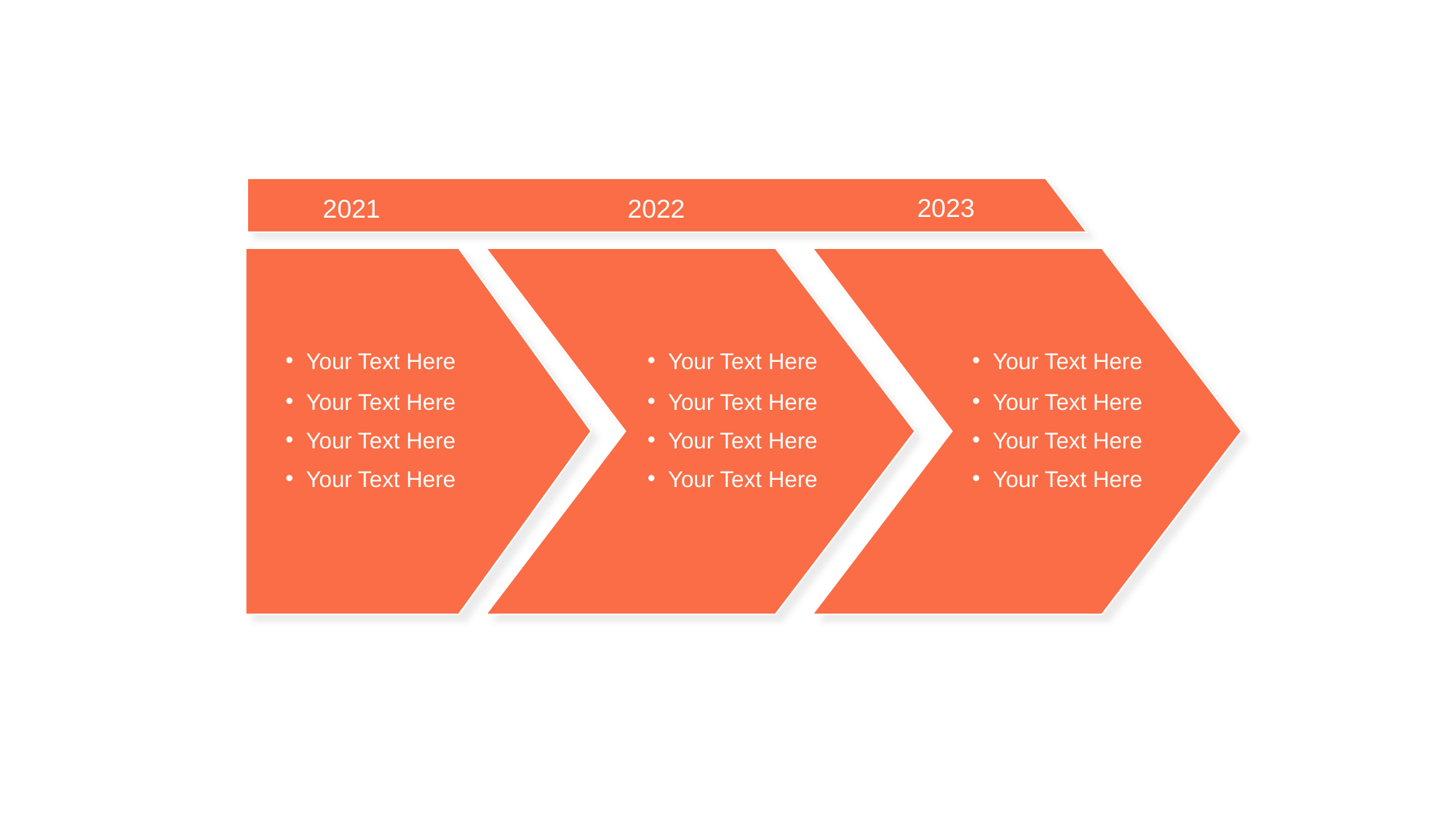

2021
2022
2023

  Your Text Here
  Your Text Here
  Your Text Here
  Your Text Here
  Your Text Here
  Your Text Here
  Your Text Here
  Your Text Here
  Your Text Here
  Your Text Here
  Your Text Here
  Your Text Here